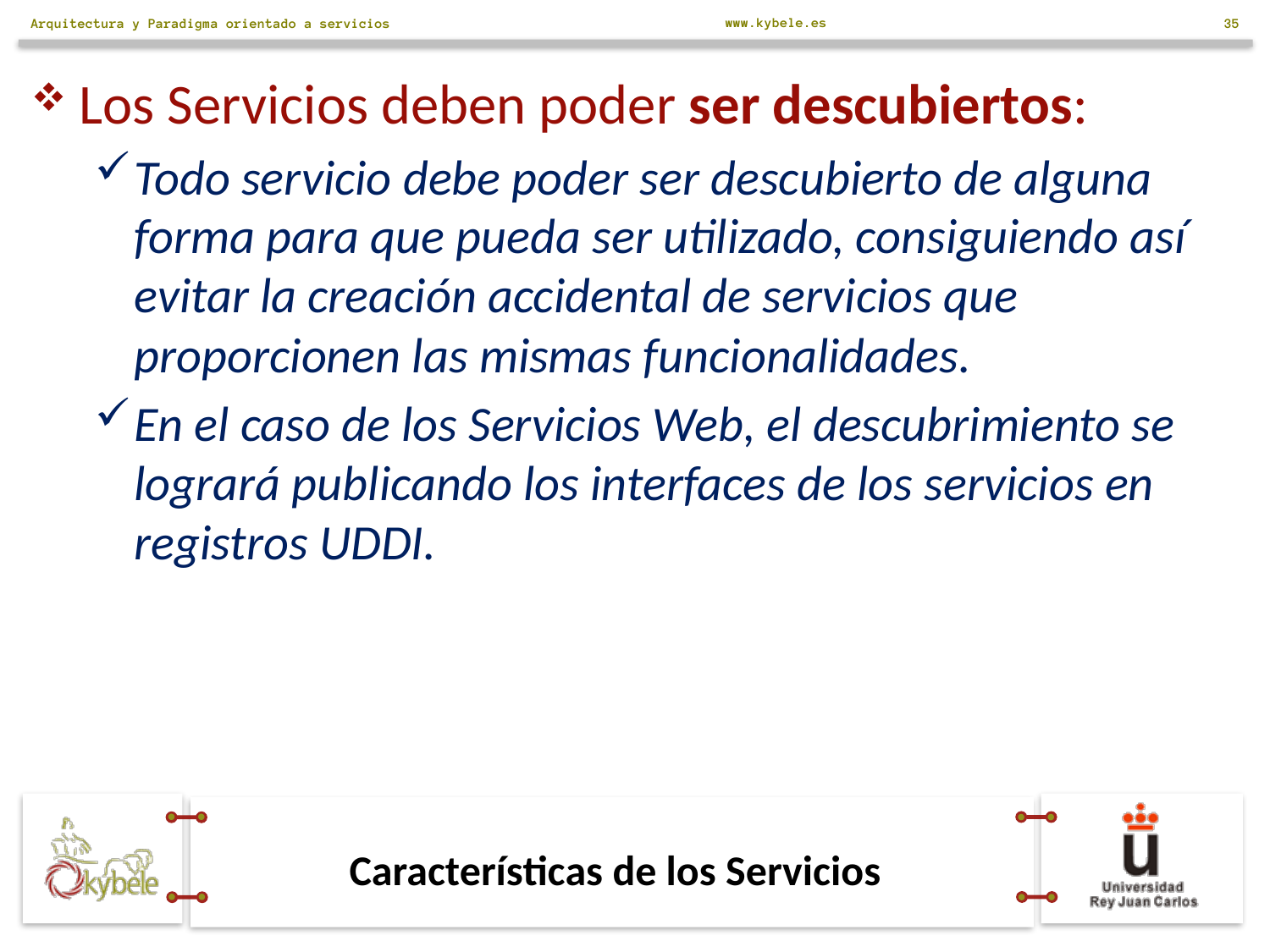

Arquitectura y Paradigma orientado a servicios
35
Los Servicios deben poder ser descubiertos:
Todo servicio debe poder ser descubierto de alguna forma para que pueda ser utilizado, consiguiendo así evitar la creación accidental de servicios que proporcionen las mismas funcionalidades.
En el caso de los Servicios Web, el descubrimiento se logrará publicando los interfaces de los servicios en registros UDDI.
# Características de los Servicios